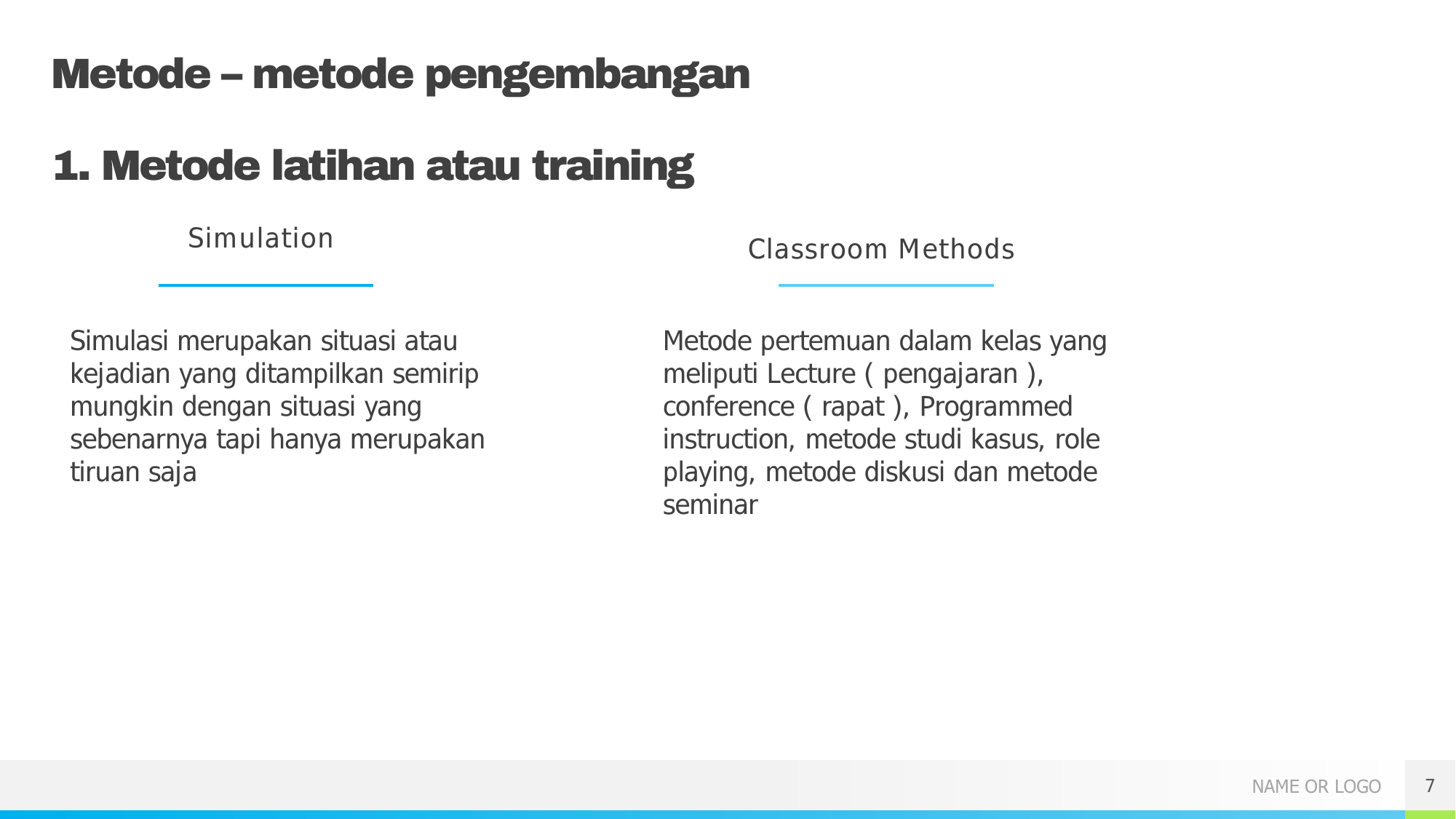

# Metode – metode pengembangan 1. Metode latihan atau training
Simulation
Classroom Methods
Simulasi merupakan situasi atau kejadian yang ditampilkan semirip mungkin dengan situasi yang sebenarnya tapi hanya merupakan tiruan saja
Metode pertemuan dalam kelas yang meliputi Lecture ( pengajaran ), conference ( rapat ), Programmed instruction, metode studi kasus, role playing, metode diskusi dan metode seminar
7